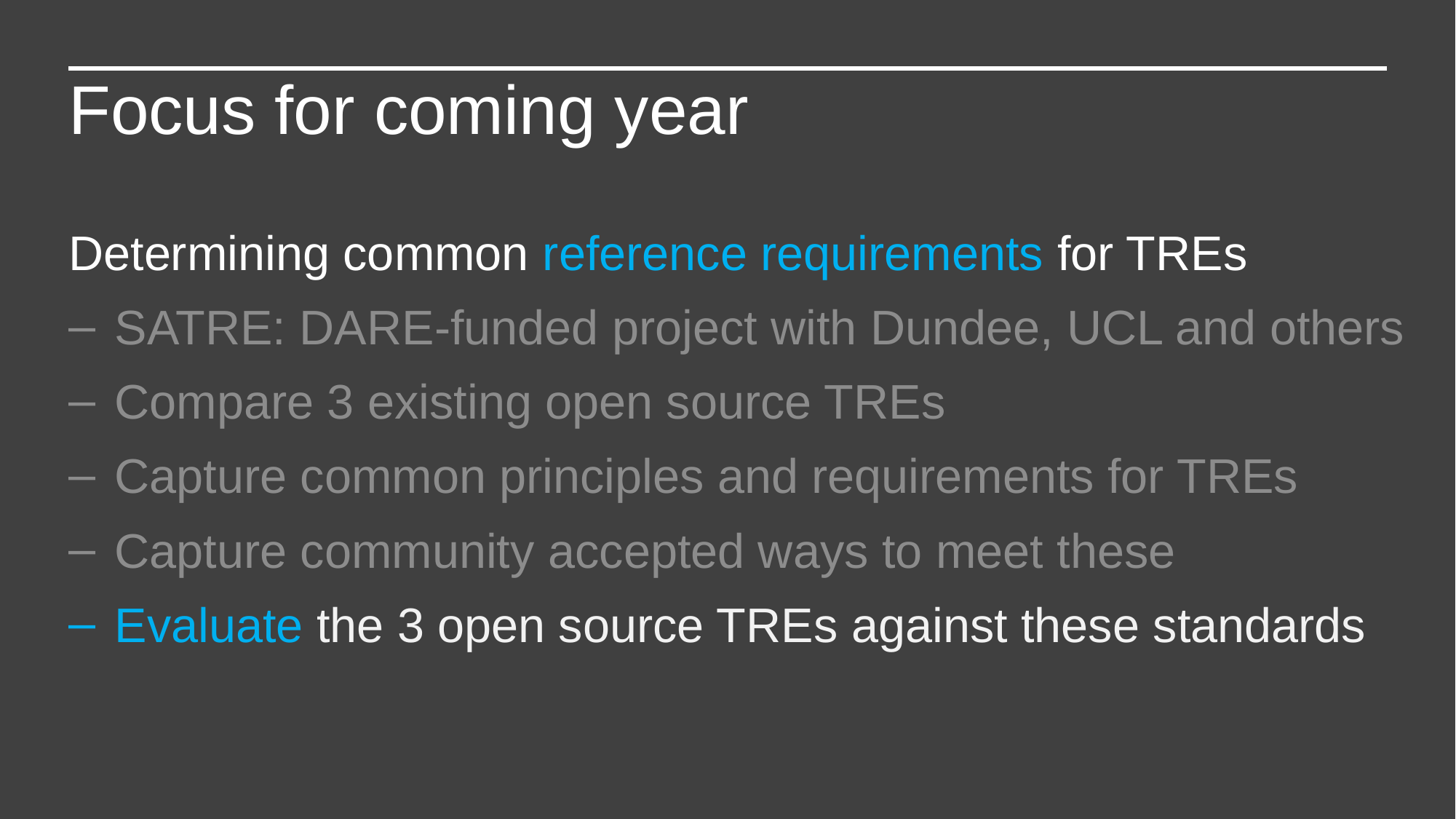

Focus for coming year
Determining common reference requirements for TREs
SATRE: DARE-funded project with Dundee, UCL and others
Compare 3 existing open source TREs
Capture common principles and requirements for TREs
Capture community accepted ways to meet these
Evaluate the 3 open source TREs against these standards